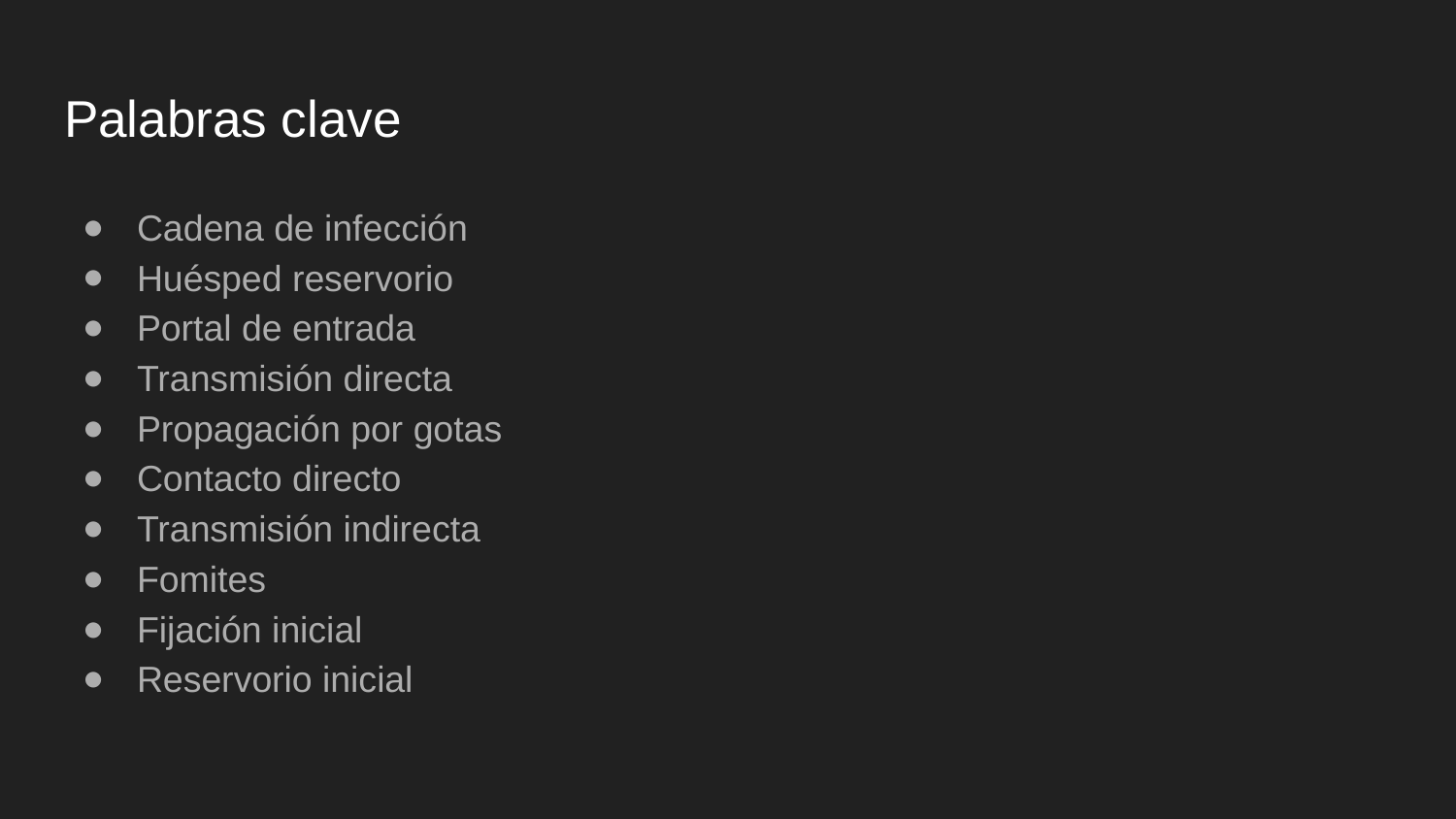

# Palabras clave
Cadena de infección
Huésped reservorio
Portal de entrada
Transmisión directa
Propagación por gotas
Contacto directo
Transmisión indirecta
Fomites
Fijación inicial
Reservorio inicial